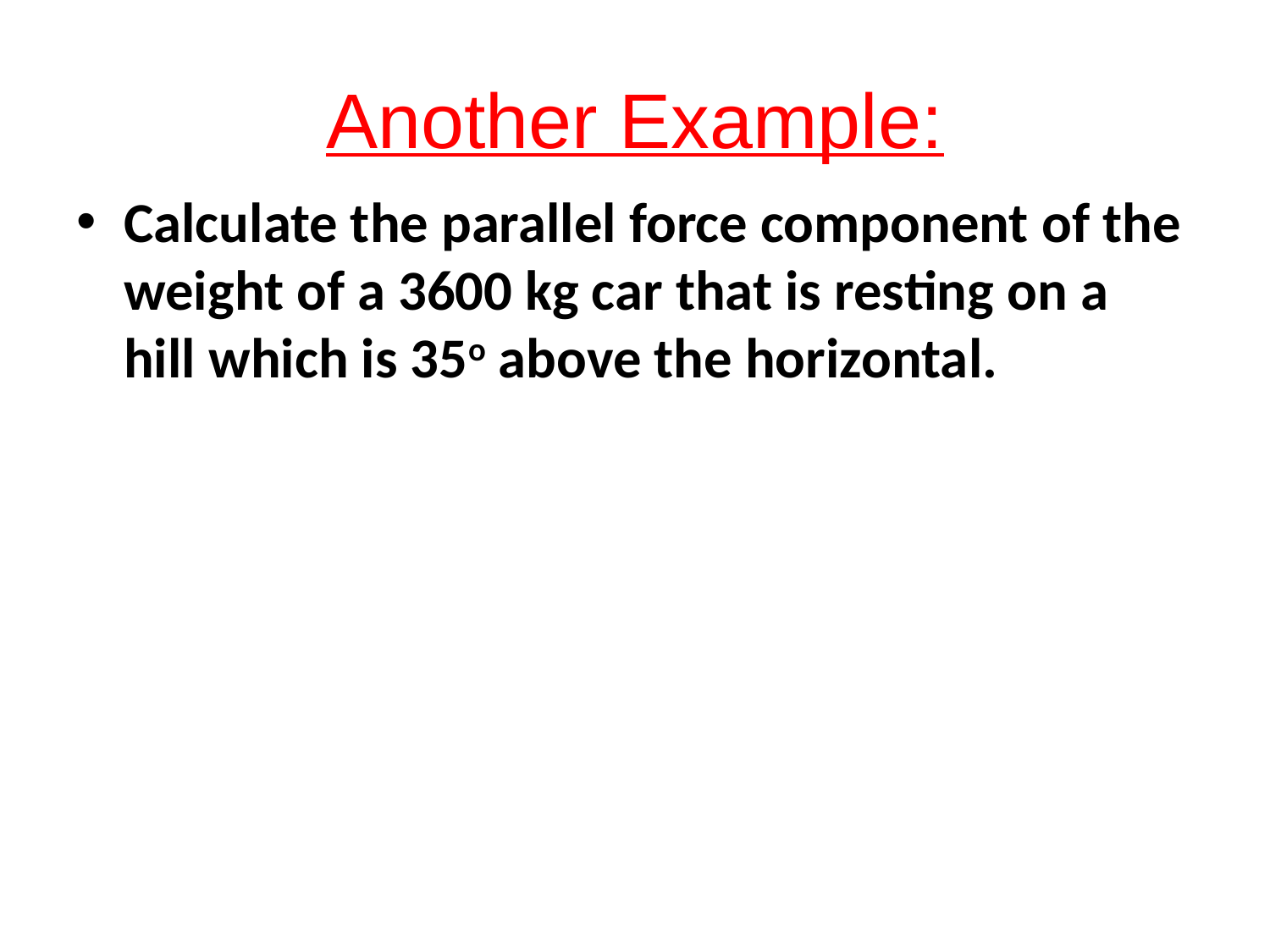

# Another Example:
Calculate the parallel force component of the weight of a 3600 kg car that is resting on a hill which is 35o above the horizontal.